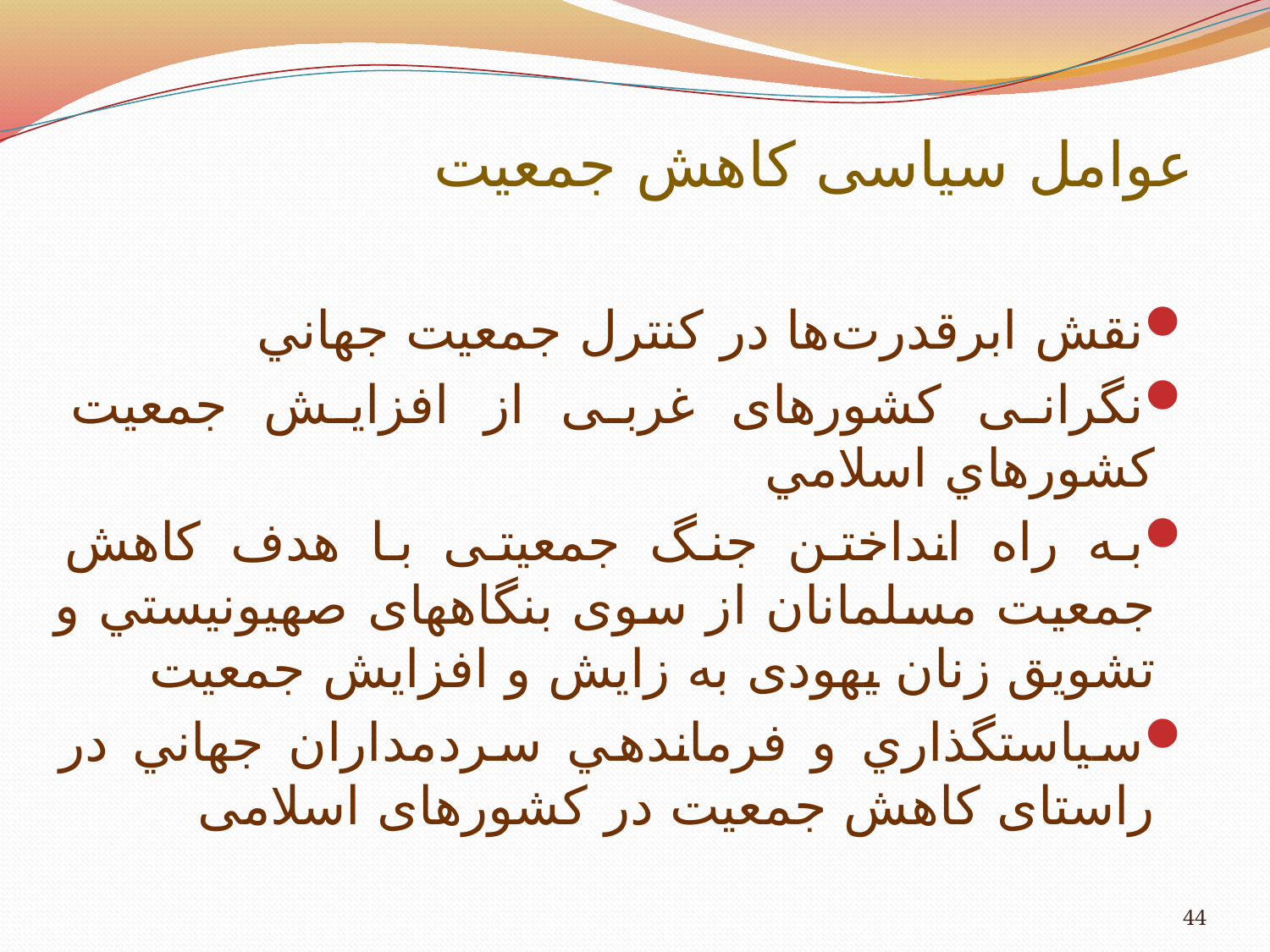

عوامل سیاسی کاهش جمعیت

نقش ابرقدرت‌ها در كنترل جمعيت جهاني
نگرانی کشورهای غربی از افزايش جمعيت کشور‌هاي اسلامي
به راه انداختن جنگ جمعیتی با هدف کاهش جمعیت مسلمانان از سوی بنگاههای صهيونيستي و تشویق زنان یهودی به زایش و افزایش جمعیت
سياستگذاري و فرماندهي سردمداران جهاني در راستای کاهش جمعیت در کشورهای اسلامی
44